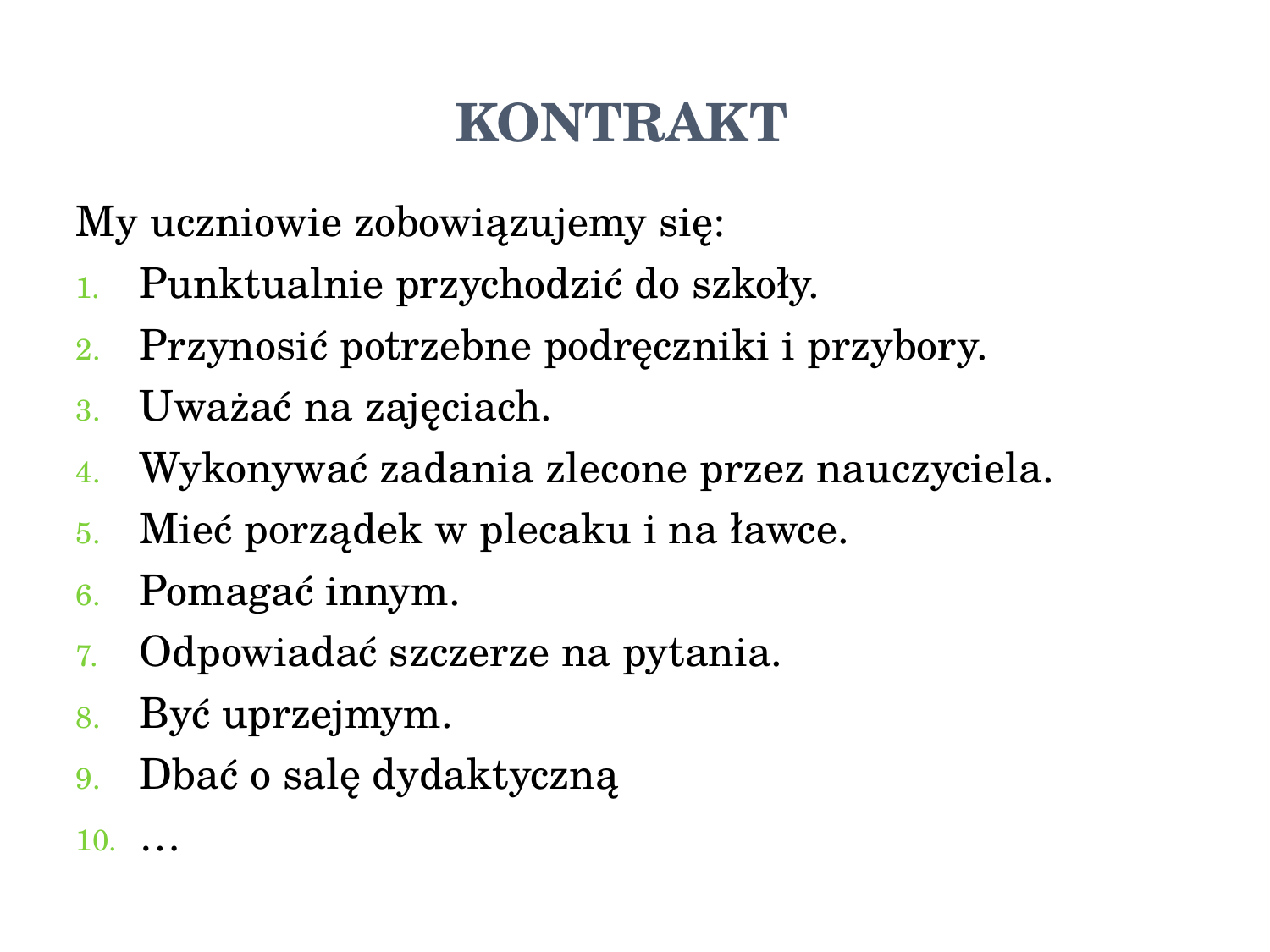

# Kontrakt
My uczniowie zobowiązujemy się:
Punktualnie przychodzić do szkoły.
Przynosić potrzebne podręczniki i przybory.
Uważać na zajęciach.
Wykonywać zadania zlecone przez nauczyciela.
Mieć porządek w plecaku i na ławce.
Pomagać innym.
Odpowiadać szczerze na pytania.
Być uprzejmym.
Dbać o salę dydaktyczną
…